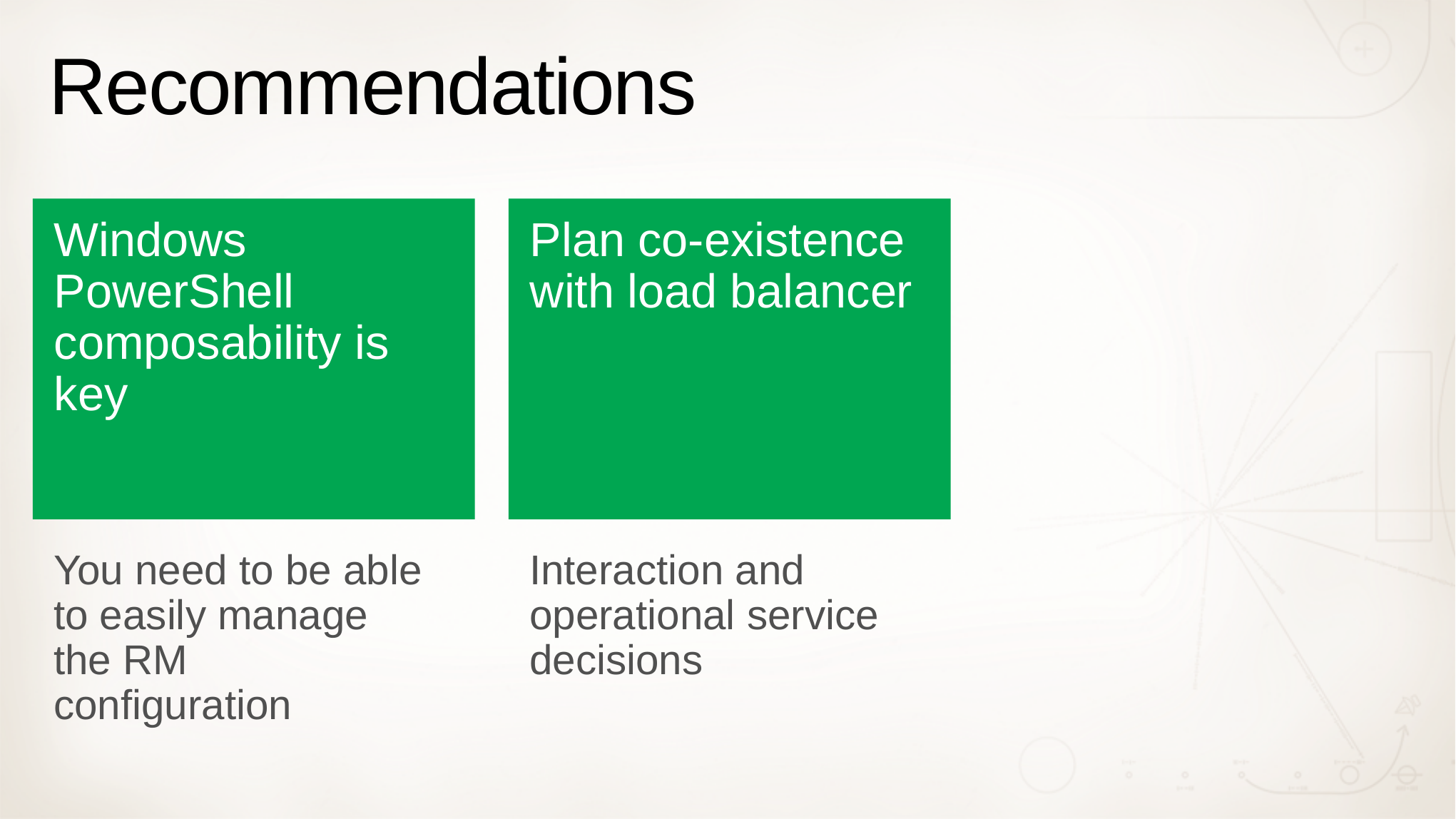

# Recommendations

Windows PowerShell composability is key
Plan co-existence with load balancer
You need to be able to easily manage the RM configuration
Interaction and operational service decisions